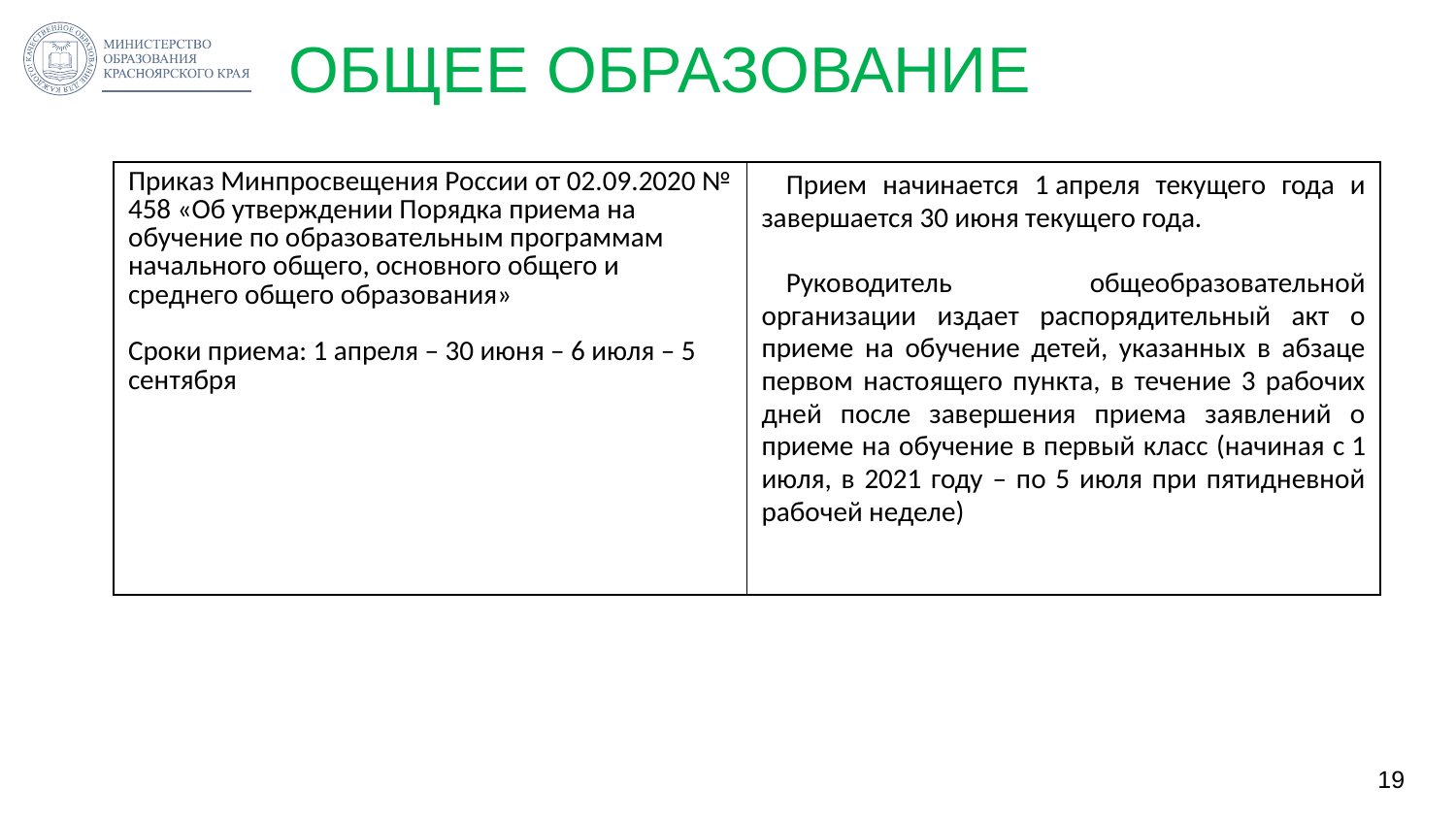

# ОБЩЕЕ ОБРАЗОВАНИЕ
| Приказ Минпросвещения России от 02.09.2020 № 458 «Об утверждении Порядка приема на обучение по образовательным программам начального общего, основного общего и среднего общего образования» Сроки приема: 1 апреля – 30 июня – 6 июля – 5 сентября | Прием начинается 1 апреля текущего года и завершается 30 июня текущего года.   Руководитель общеобразовательной организации издает распорядительный акт о приеме на обучение детей, указанных в абзаце первом настоящего пункта, в течение 3 рабочих дней после завершения приема заявлений о приеме на обучение в первый класс (начиная с 1 июля, в 2021 году – по 5 июля при пятидневной рабочей неделе) |
| --- | --- |
19